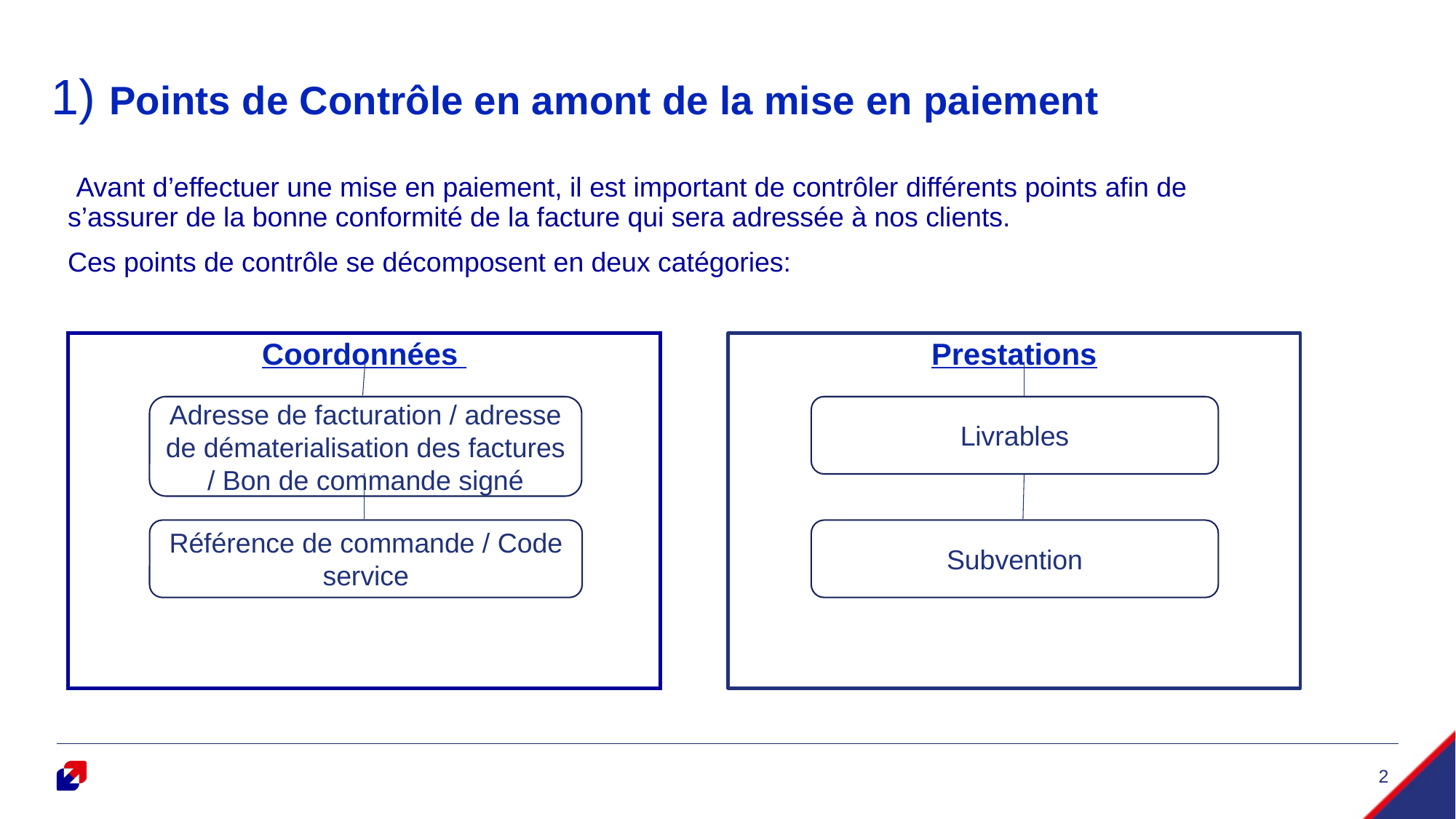

# 1) Points de Contrôle en amont de la mise en paiement

 Avant d’effectuer une mise en paiement, il est important de contrôler différents points afin de s’assurer de la bonne conformité de la facture qui sera adressée à nos clients.
Ces points de contrôle se décomposent en deux catégories:

Prestations
Coordonnées
Adresse de facturation / adresse de dématerialisation des factures / Bon de commande signé
Livrables
Référence de commande / Code service
Subvention